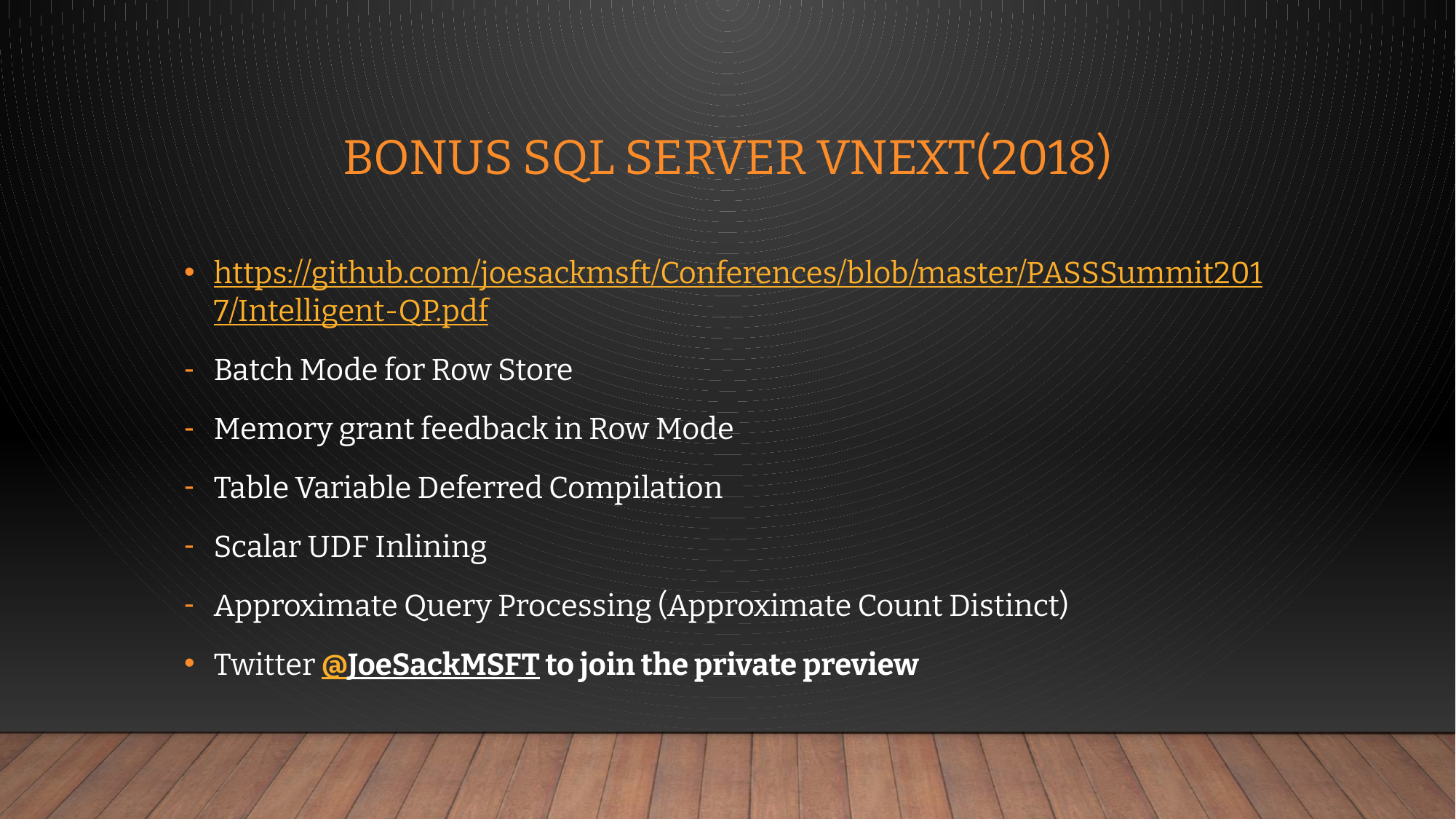

# BONUS SQL SERVER vNext(2018)
https://github.com/joesackmsft/Conferences/blob/master/PASSSummit2017/Intelligent-QP.pdf
Batch Mode for Row Store
Memory grant feedback in Row Mode
Table Variable Deferred Compilation
Scalar UDF Inlining
Approximate Query Processing (Approximate Count Distinct)
Twitter @JoeSackMSFT to join the private preview